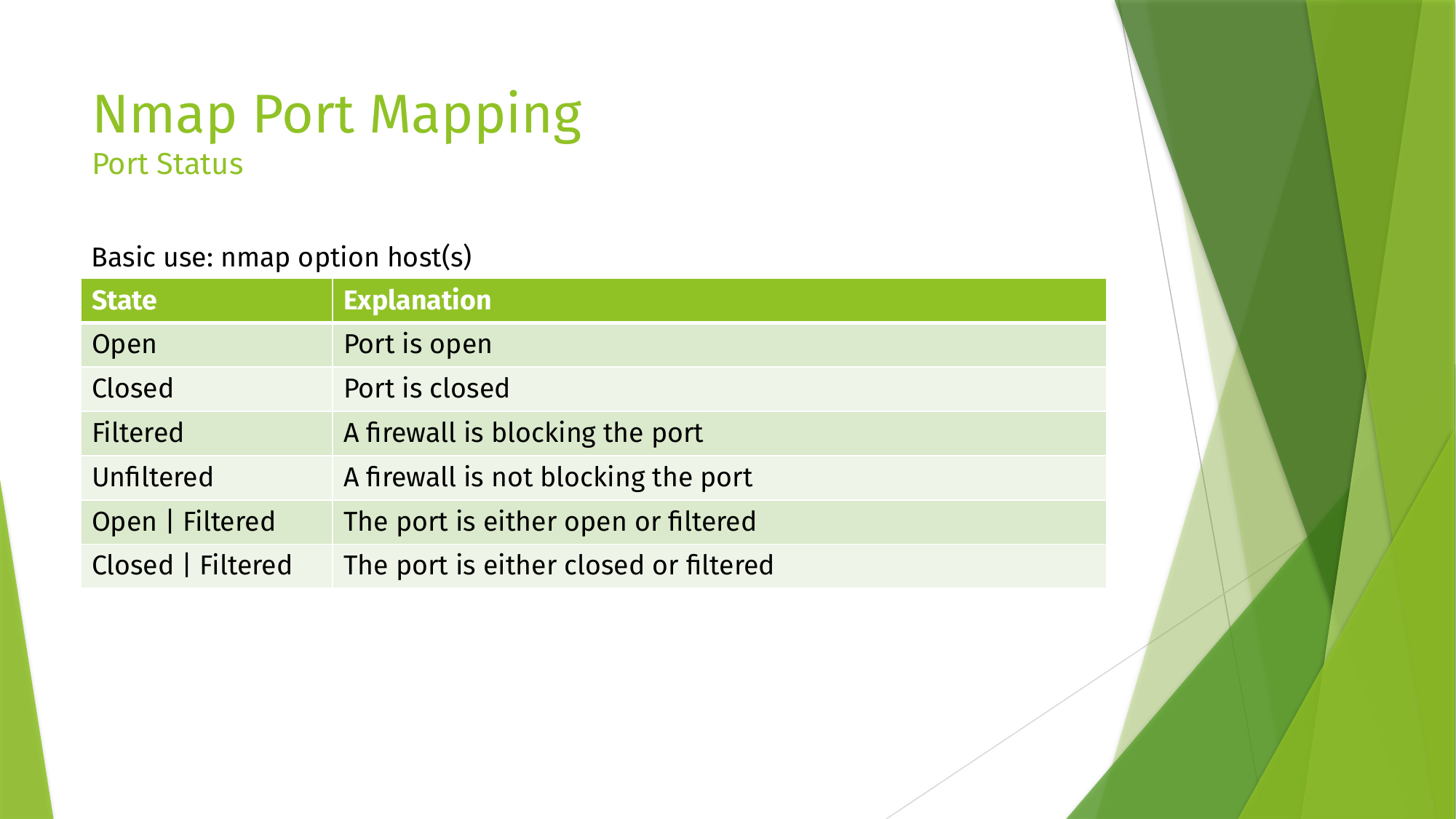

# Nmap Port Mapping Port Status
Basic use: nmap option host(s)
| State | Explanation |
| --- | --- |
| Open | Port is open |
| Closed | Port is closed |
| Filtered | A firewall is blocking the port |
| Unfiltered | A firewall is not blocking the port |
| Open | Filtered | The port is either open or filtered |
| Closed | Filtered | The port is either closed or filtered |